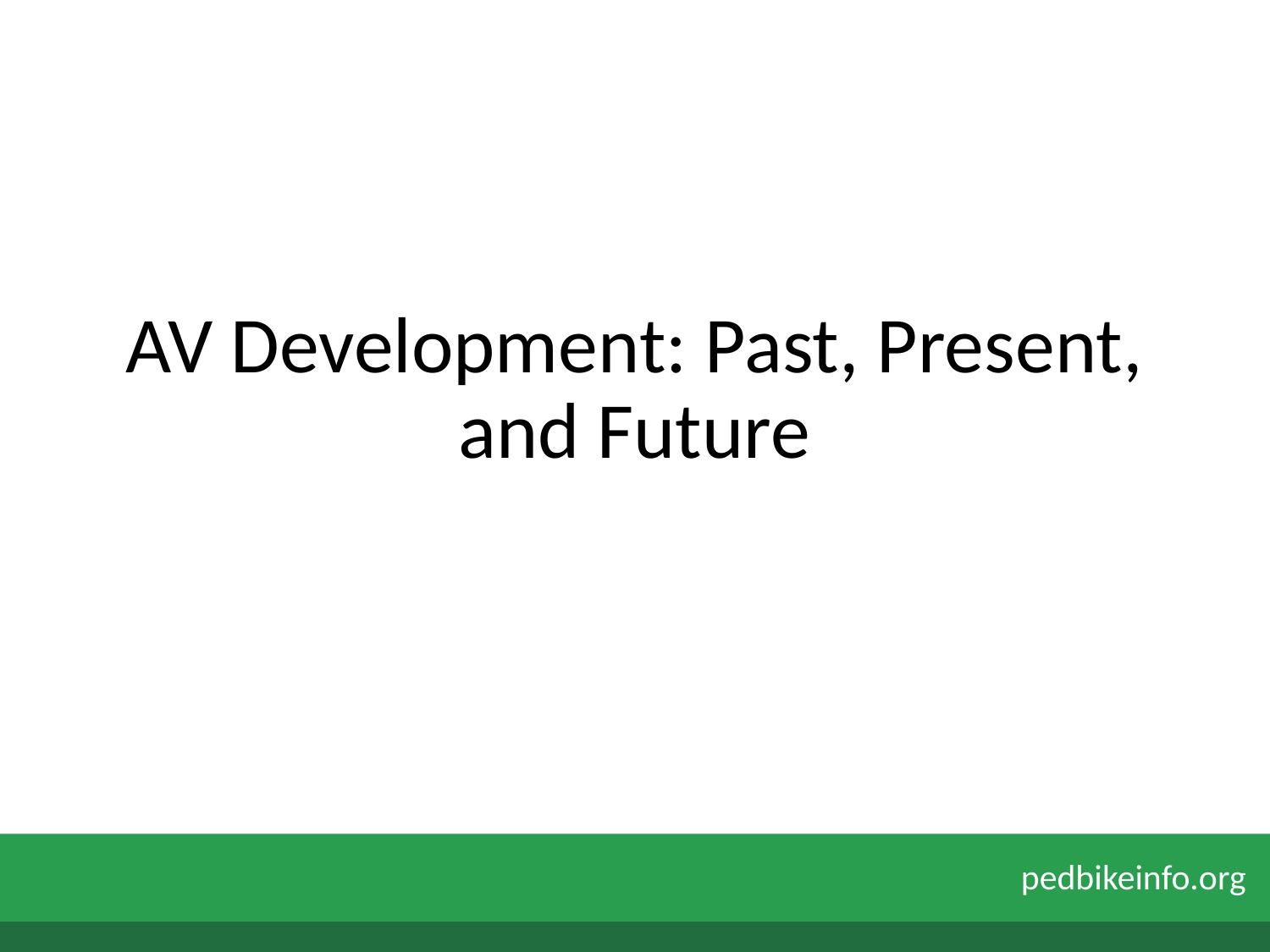

# AV Development: Past, Present, and Future